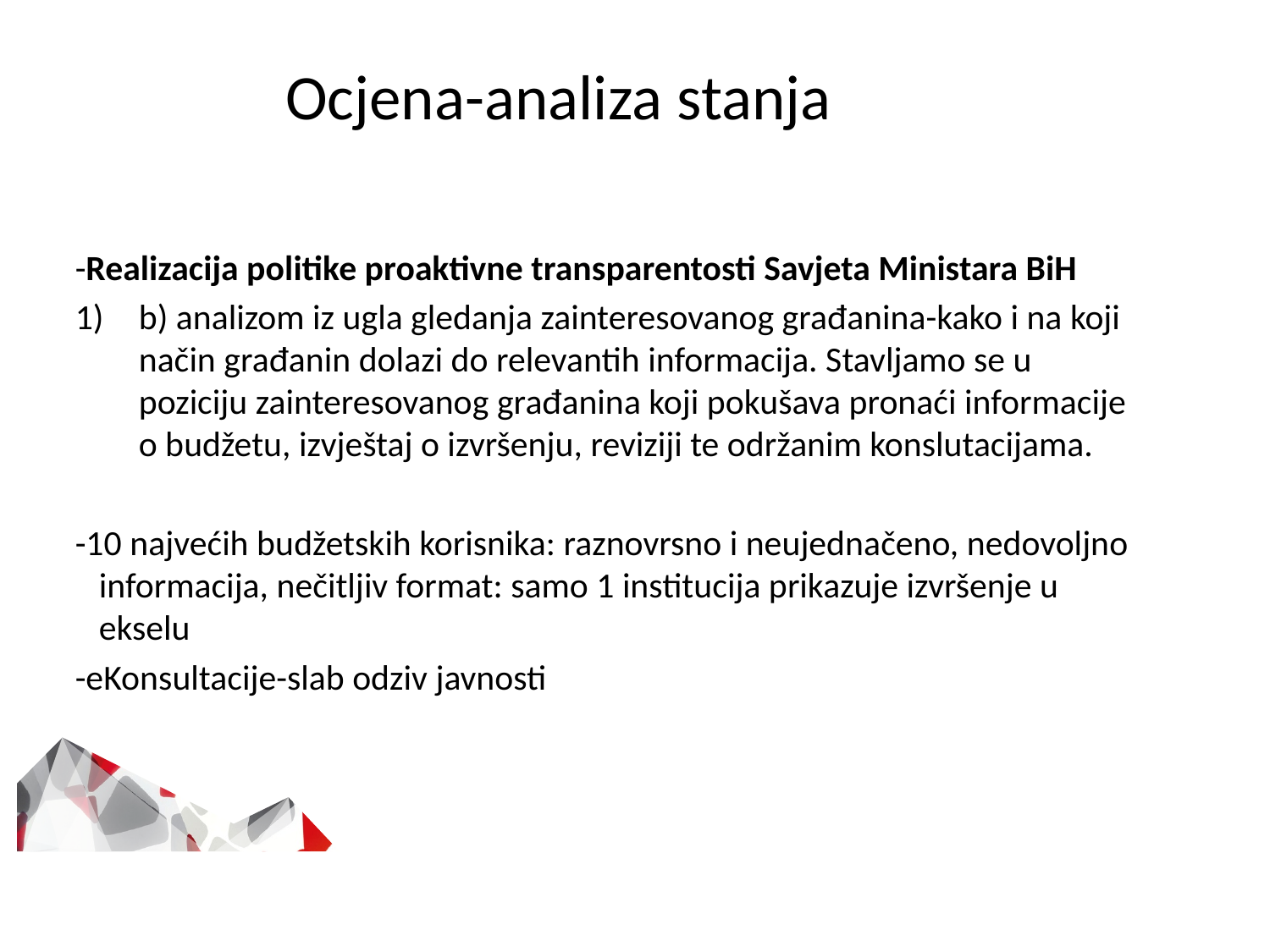

# Ocjena-analiza stanja

-Realizacija politike proaktivne transparentosti Savjeta Ministara BiH
b) analizom iz ugla gledanja zainteresovanog građanina-kako i na koji način građanin dolazi do relevantih informacija. Stavljamo se u poziciju zainteresovanog građanina koji pokušava pronaći informacije o budžetu, izvještaj o izvršenju, reviziji te održanim konslutacijama.

-10 najvećih budžetskih korisnika: raznovrsno i neujednačeno, nedovoljno informacija, nečitljiv format: samo 1 institucija prikazuje izvršenje u ekselu
-eKonsultacije-slab odziv javnosti